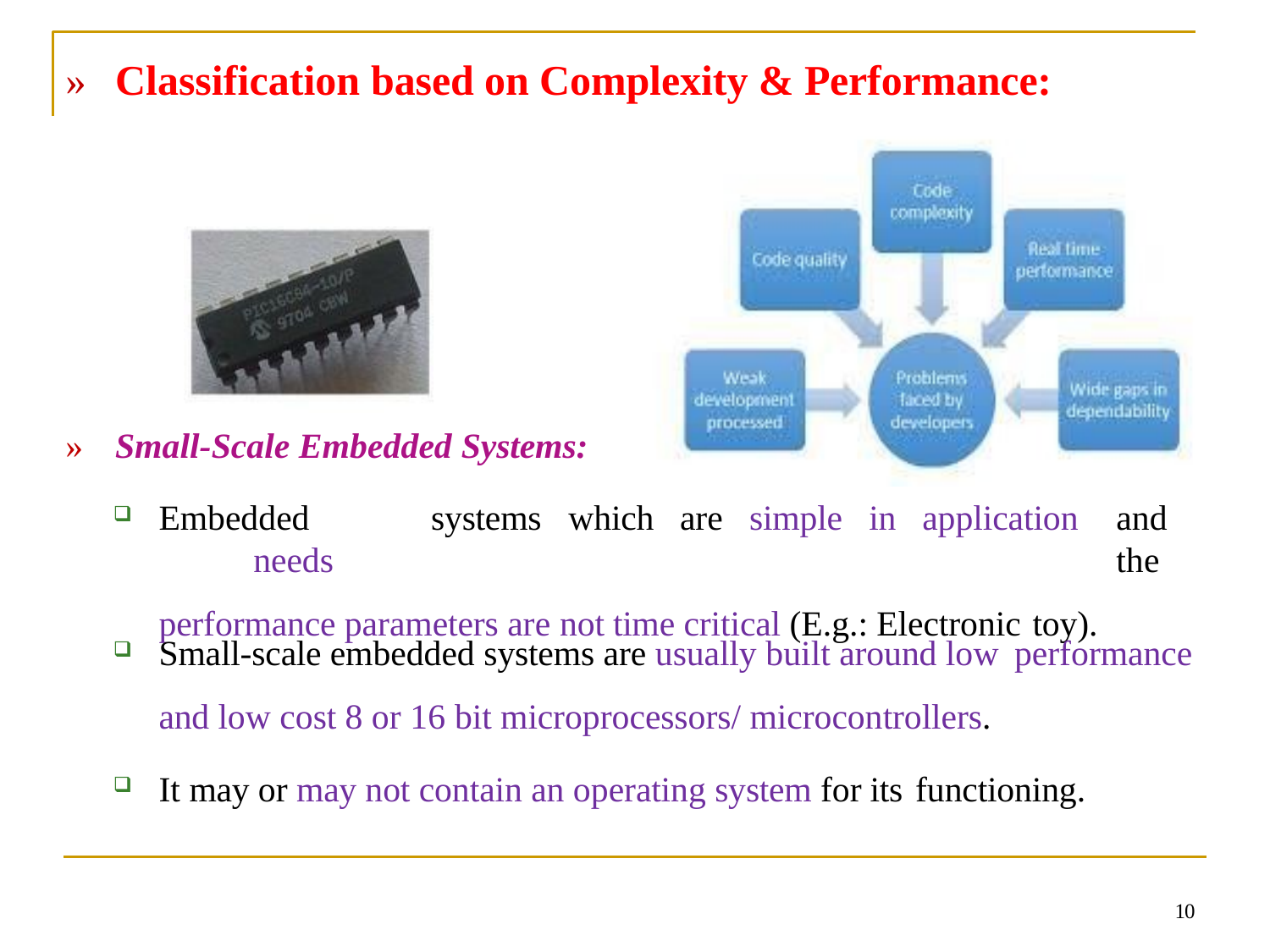

# »	Classification based on Complexity & Performance:

»	Small-Scale Embedded Systems:
Embedded	systems	which	are	simple	in	application	needs
performance parameters are not time critical (E.g.: Electronic toy).
and	the
Small-scale embedded systems are usually built around low performance
and low cost 8 or 16 bit microprocessors/ microcontrollers.
It may or may not contain an operating system for its functioning.

10
MP, CSE, VCET